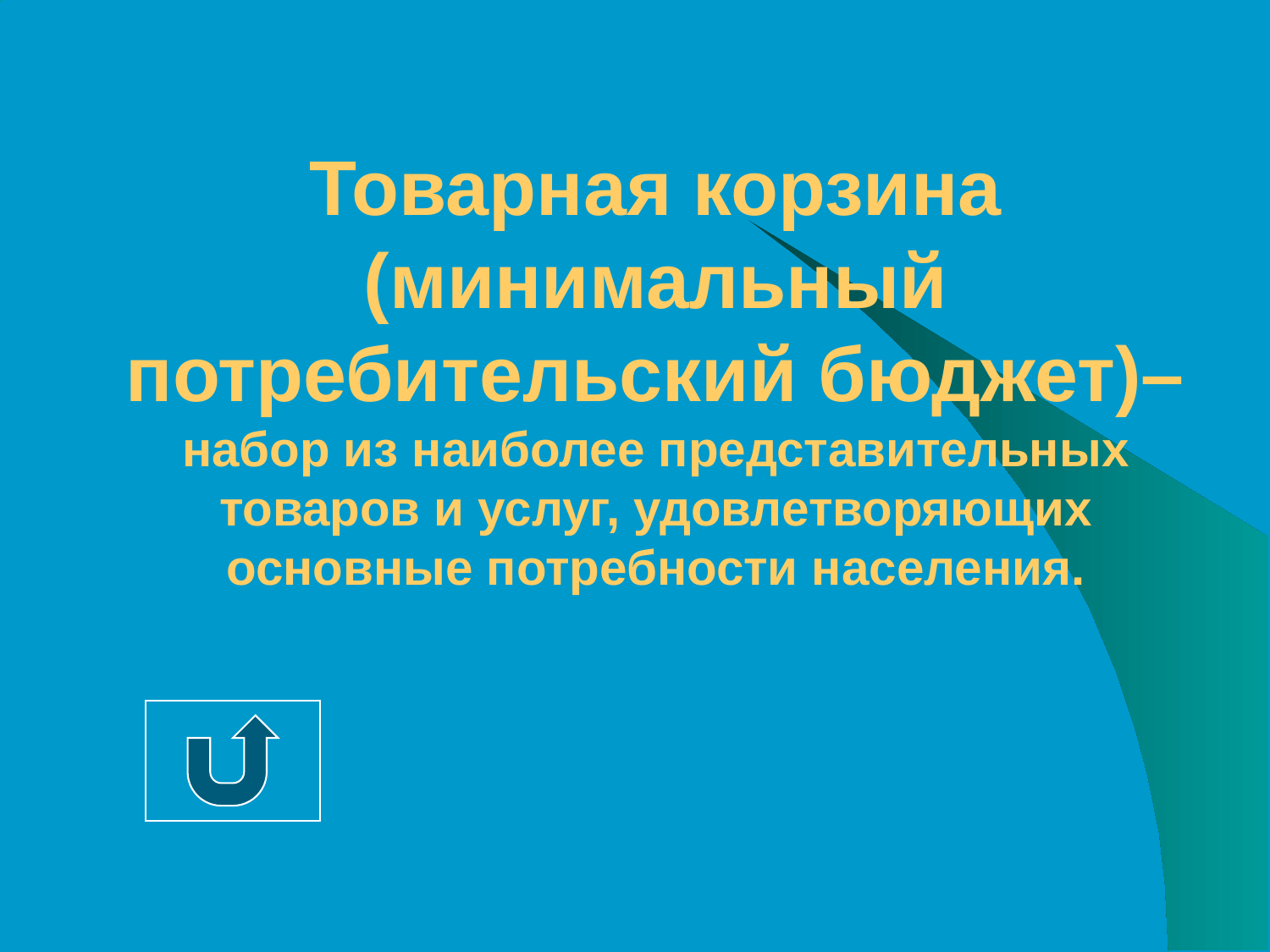

# Товарная корзина (минимальный потребительский бюджет)– набор из наиболее представительных товаров и услуг, удовлетворяющих основные потребности населения.